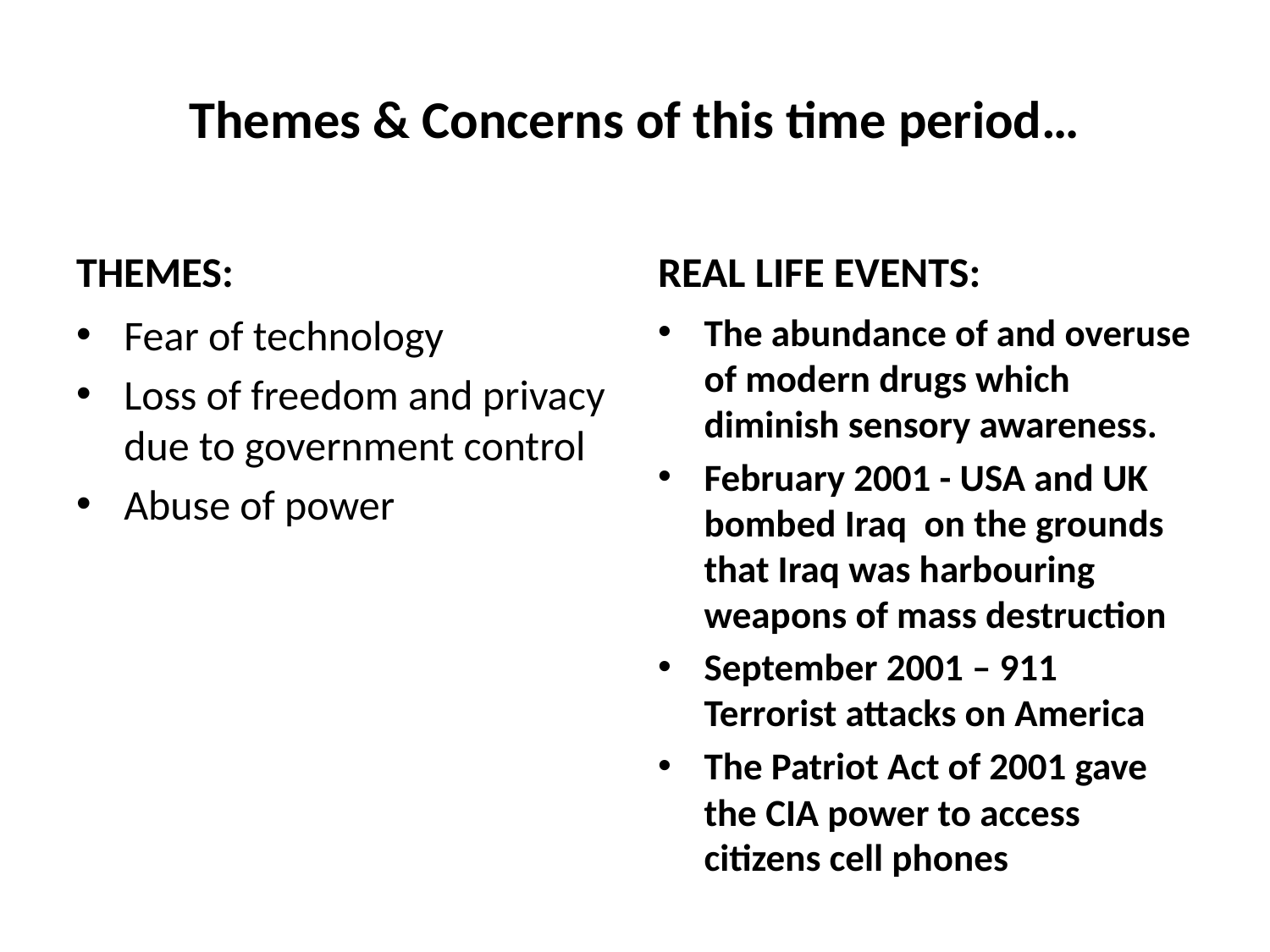

# Themes & Concerns of this time period…
THEMES:
REAL LIFE EVENTS:
Fear of technology
Loss of freedom and privacy due to government control
Abuse of power
The abundance of and overuse of modern drugs which diminish sensory awareness.
February 2001 - USA and UK bombed Iraq  on the grounds that Iraq was harbouring weapons of mass destruction
September 2001 – 911 Terrorist attacks on America
The Patriot Act of 2001 gave the CIA power to access citizens cell phones